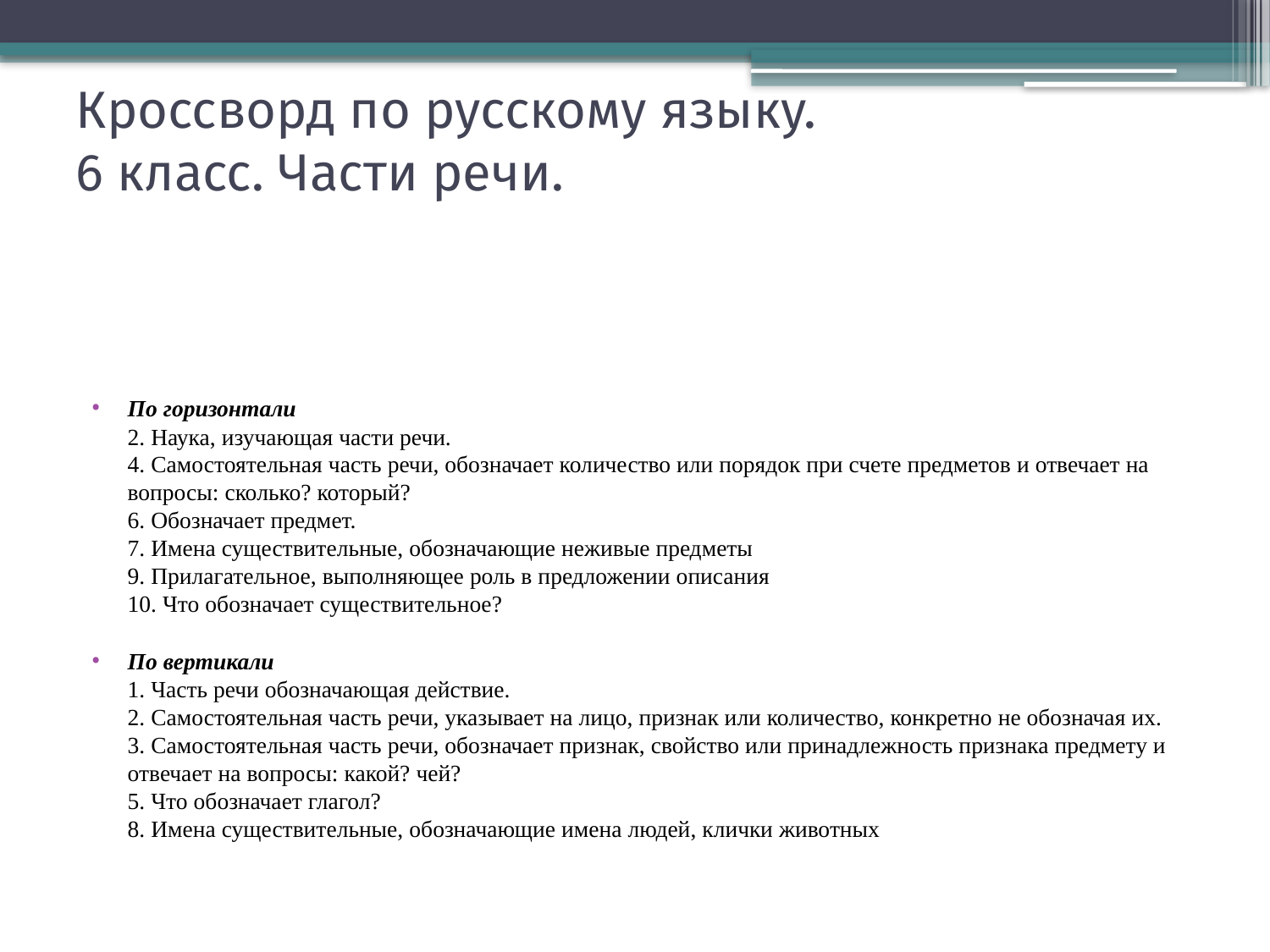

# Кроссворд по русскому языку. 6 класс. Части речи.

По горизонтали
2. Наука, изучающая части речи.
4. Самостоятельная часть речи, обозначает количество или порядок при счете предметов и отвечает на вопросы: сколько? который?
6. Обозначает предмет.
7. Имена существительные, обозначающие неживые предметы
9. Прилагательное, выполняющее роль в предложении описания
10. Что обозначает существительное?
По вертикали
1. Часть речи обозначающая действие.
2. Самостоятельная часть речи, указывает на лицо, признак или количество, конкретно не обозначая их.
3. Самостоятельная часть речи, обозначает признак, свойство или принадлежность признака предмету и отвечает на вопросы: какой? чей?
5. Что обозначает глагол?
8. Имена существительные, обозначающие имена людей, клички животных